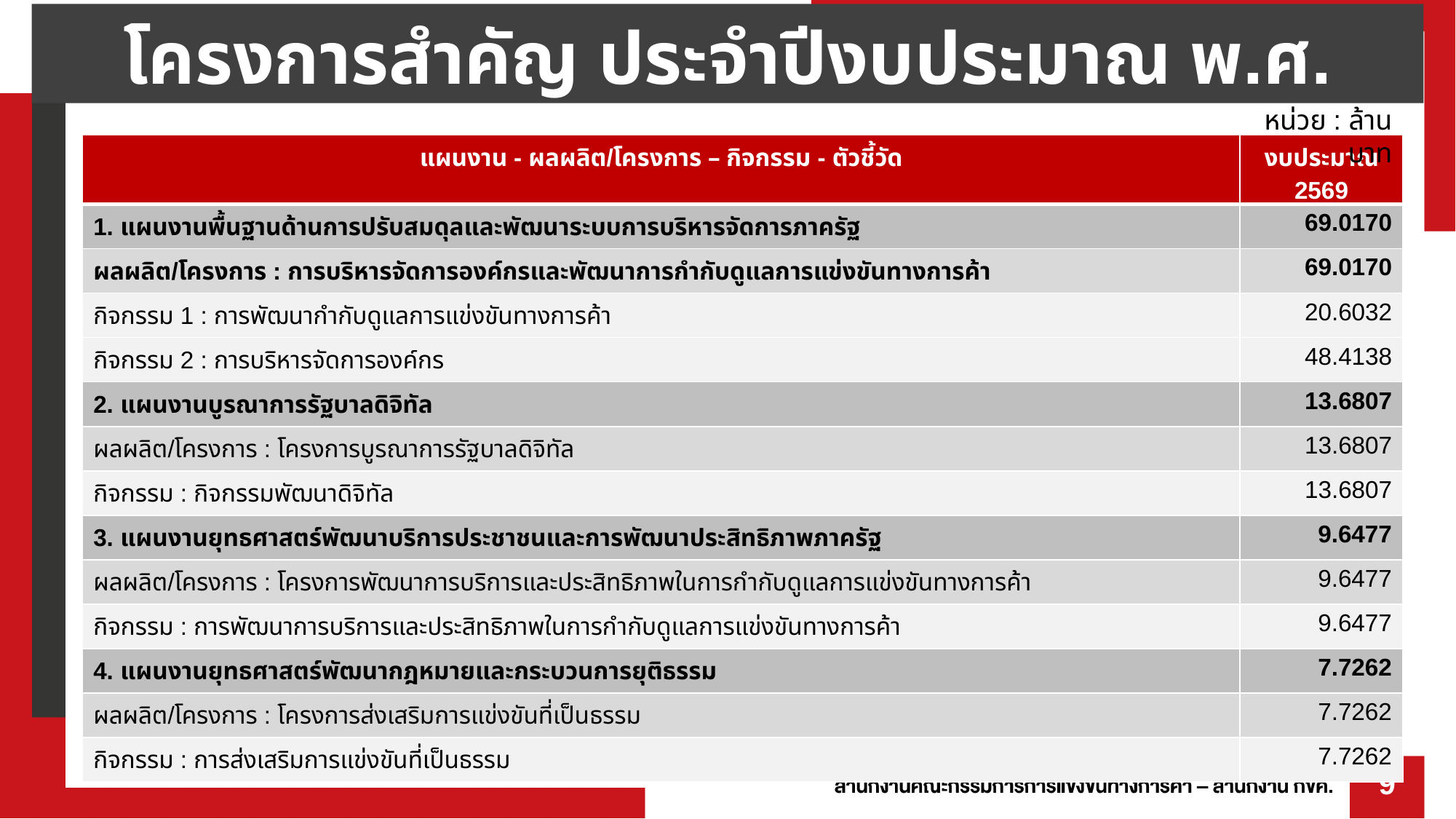

โครงการสำคัญ ประจำปีงบประมาณ พ.ศ. 2569

หน่วย : ล้านบาท
| แผนงาน - ผลผลิต/โครงการ – กิจกรรม - ตัวชี้วัด | งบประมาณ 2569 |
| --- | --- |
| 1. แผนงานพื้นฐานด้านการปรับสมดุลและพัฒนาระบบการบริหารจัดการภาครัฐ | 69.0170 |
| ผลผลิต/โครงการ : การบริหารจัดการองค์กรและพัฒนาการกำกับดูแลการแข่งขันทางการค้า | 69.0170 |
| กิจกรรม 1 : การพัฒนากำกับดูแลการแข่งขันทางการค้า | 20.6032 |
| กิจกรรม 2 : การบริหารจัดการองค์กร | 48.4138 |
| 2. แผนงานบูรณาการรัฐบาลดิจิทัล | 13.6807 |
| ผลผลิต/โครงการ : โครงการบูรณาการรัฐบาลดิจิทัล | 13.6807 |
| กิจกรรม : กิจกรรมพัฒนาดิจิทัล | 13.6807 |
| 3. แผนงานยุทธศาสตร์พัฒนาบริการประชาชนและการพัฒนาประสิทธิภาพภาครัฐ | 9.6477 |
| ผลผลิต/โครงการ : โครงการพัฒนาการบริการและประสิทธิภาพในการกำกับดูแลการแข่งขันทางการค้า | 9.6477 |
| กิจกรรม : การพัฒนาการบริการและประสิทธิภาพในการกำกับดูแลการแข่งขันทางการค้า | 9.6477 |
| 4. แผนงานยุทธศาสตร์พัฒนากฎหมายและกระบวนการยุติธรรม | 7.7262 |
| ผลผลิต/โครงการ : โครงการส่งเสริมการแข่งขันที่เป็นธรรม | 7.7262 |
| กิจกรรม : การส่งเสริมการแข่งขันที่เป็นธรรม | 7.7262 |
9